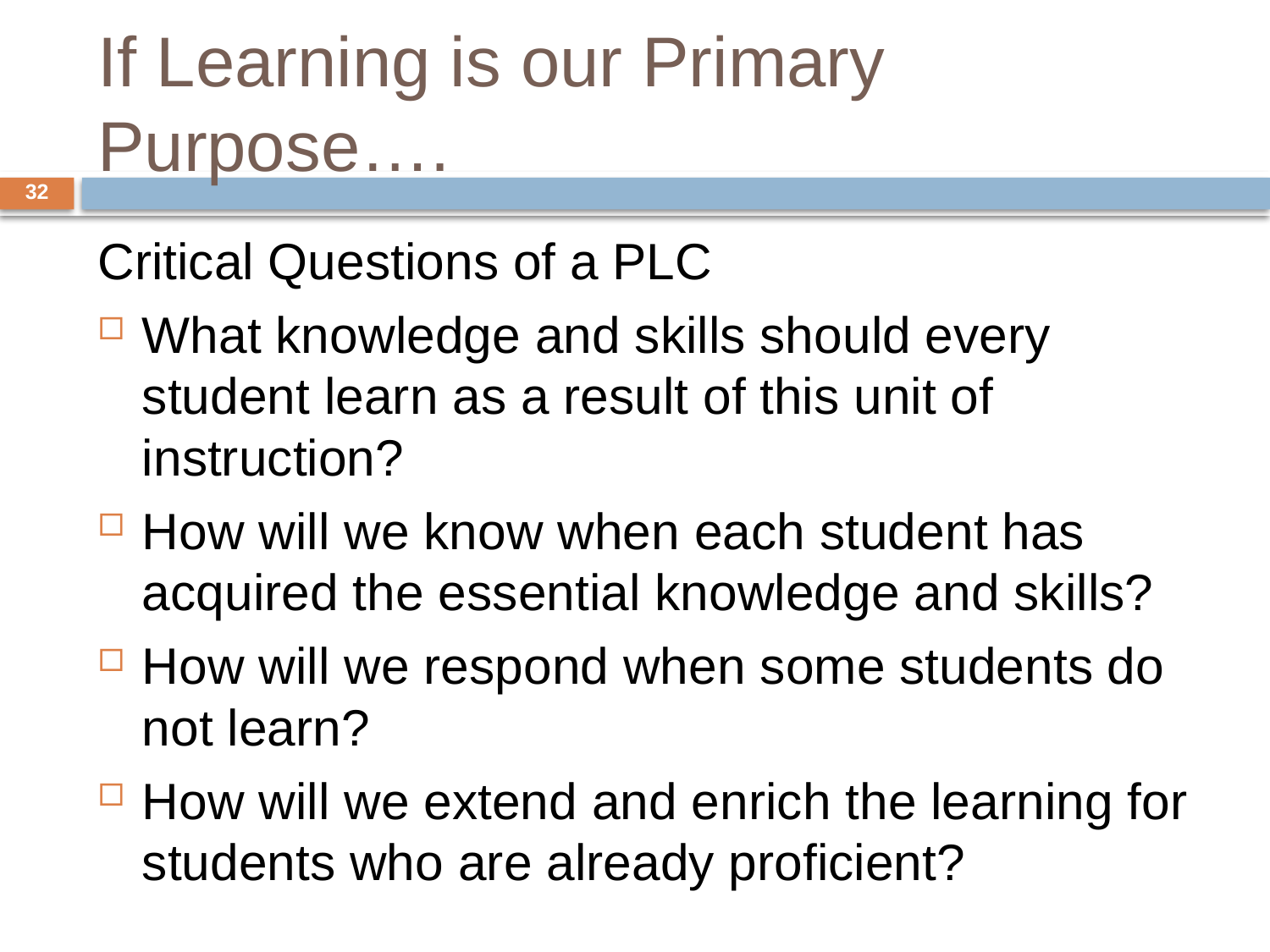

# If Learning is our Primary Purpose….
32
Critical Questions of a PLC
What knowledge and skills should every student learn as a result of this unit of instruction?
How will we know when each student has acquired the essential knowledge and skills?
How will we respond when some students do not learn?
How will we extend and enrich the learning for students who are already proficient?